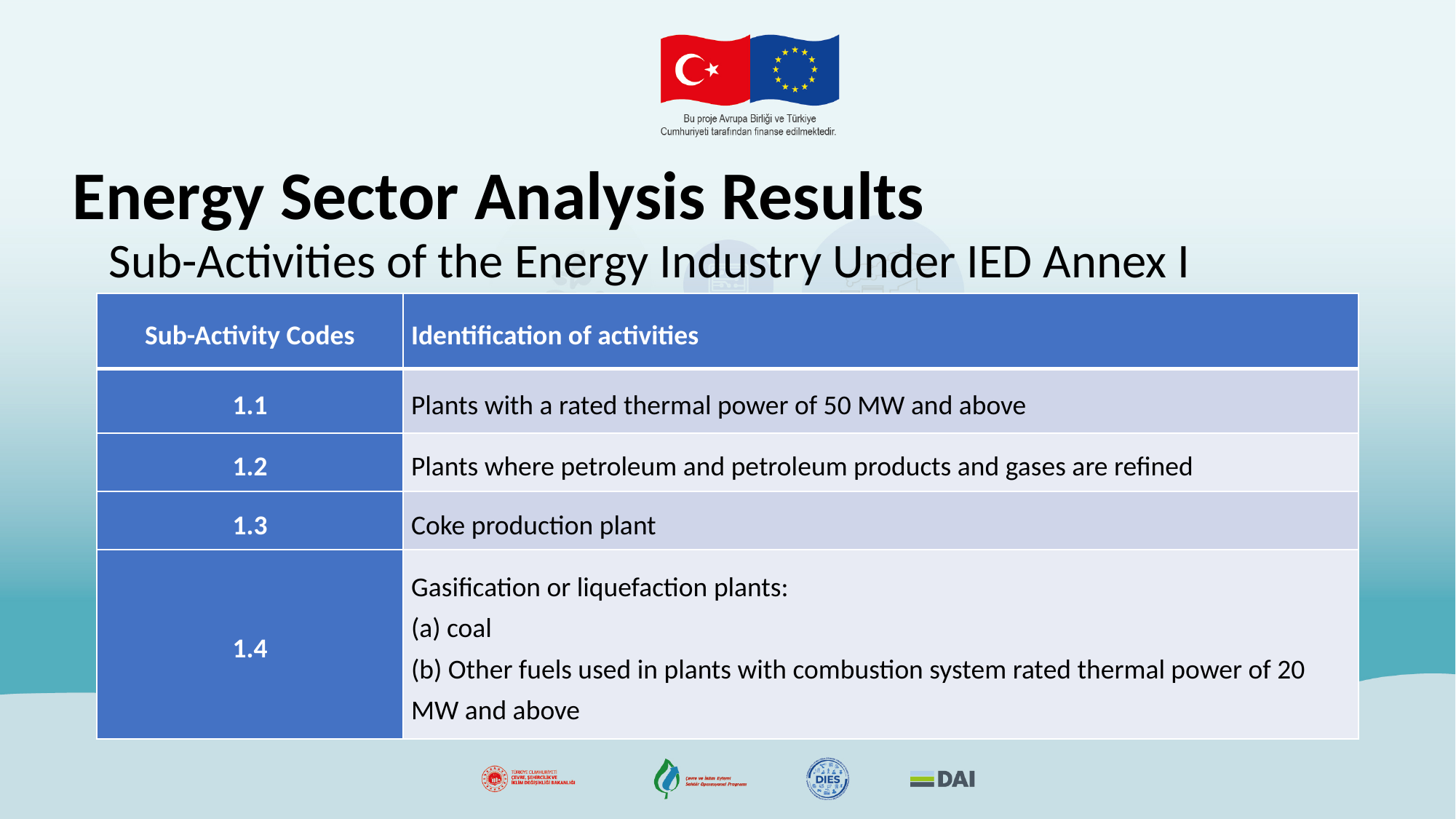

Sub-Activities of the Energy Industry Under IED Annex I
Energy Sector Analysis Results
| Sub-Activity Codes | Identification of activities |
| --- | --- |
| 1.1 | Plants with a rated thermal power of 50 MW and above |
| 1.2 | Plants where petroleum and petroleum products and gases are refined |
| 1.3 | Coke production plant |
| 1.4 | Gasification or liquefaction plants: (a) coal (b) Other fuels used in plants with combustion system rated thermal power of 20 MW and above |